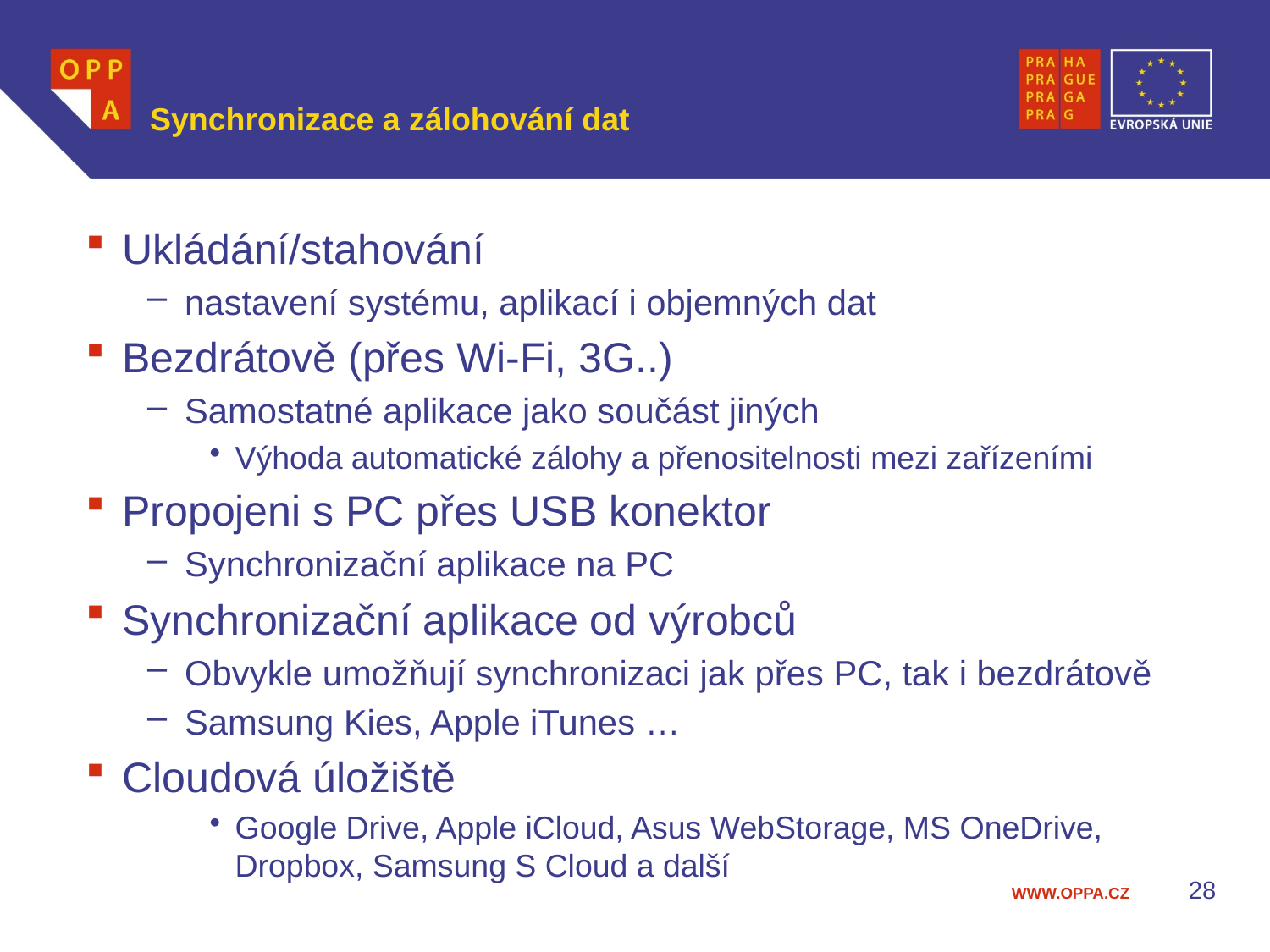

# Synchronizace a zálohování dat
Ukládání/stahování
nastavení systému, aplikací i objemných dat
Bezdrátově (přes Wi-Fi, 3G..)
Samostatné aplikace jako součást jiných
Výhoda automatické zálohy a přenositelnosti mezi zařízeními
Propojeni s PC přes USB konektor
Synchronizační aplikace na PC
Synchronizační aplikace od výrobců
Obvykle umožňují synchronizaci jak přes PC, tak i bezdrátově
Samsung Kies, Apple iTunes …
Cloudová úložiště
Google Drive, Apple iCloud, Asus WebStorage, MS OneDrive, Dropbox, Samsung S Cloud a další

28